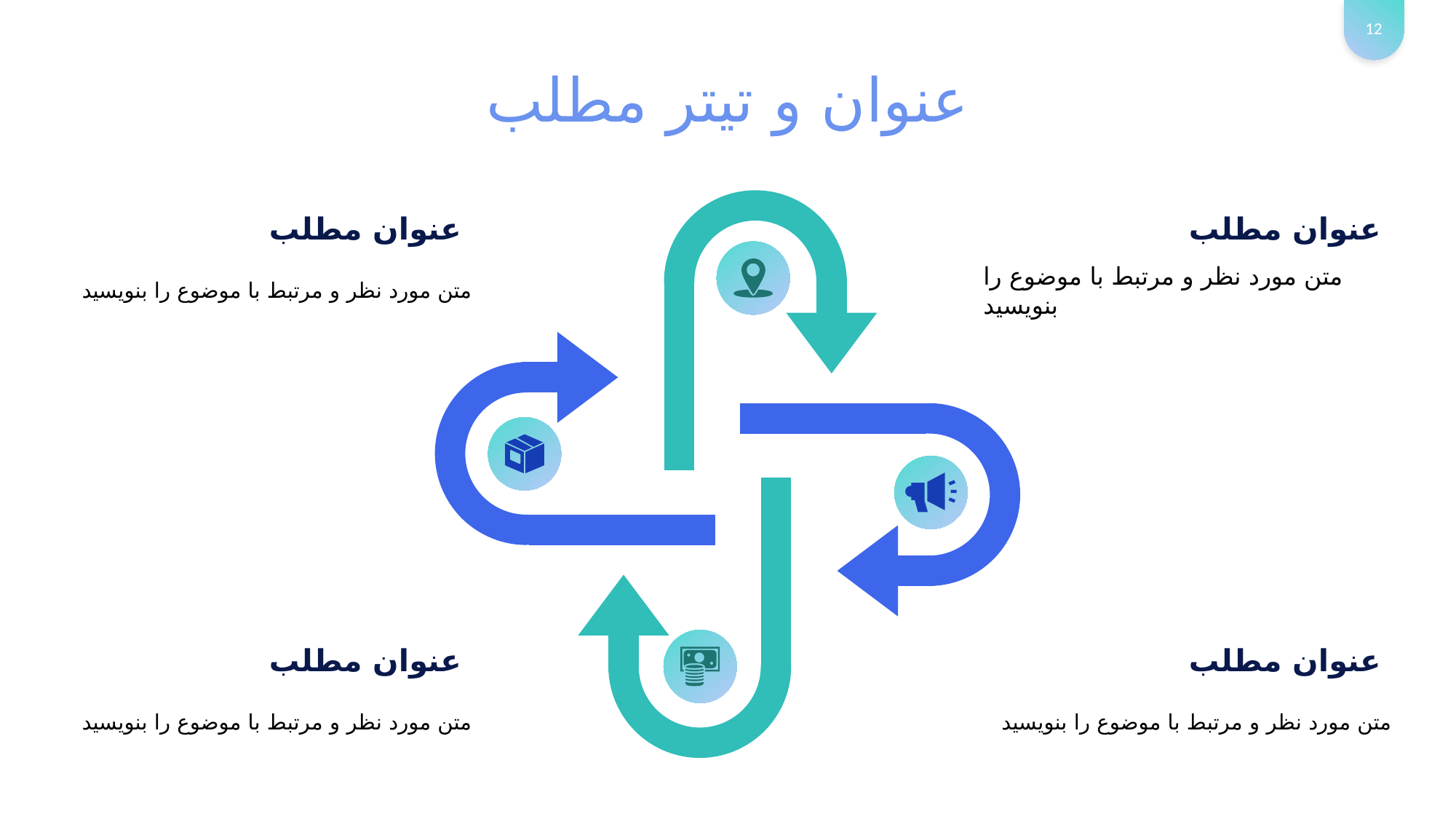

12
# عنوان و تیتر مطلب

عنوان مطلب
متن مورد نظر و مرتبط با موضوع را بنویسید
عنوان مطلب
متن مورد نظر و مرتبط با موضوع را بنویسید

عنوان مطلب
متن مورد نظر و مرتبط با موضوع را بنویسید
عنوان مطلب
متن مورد نظر و مرتبط با موضوع را بنویسید